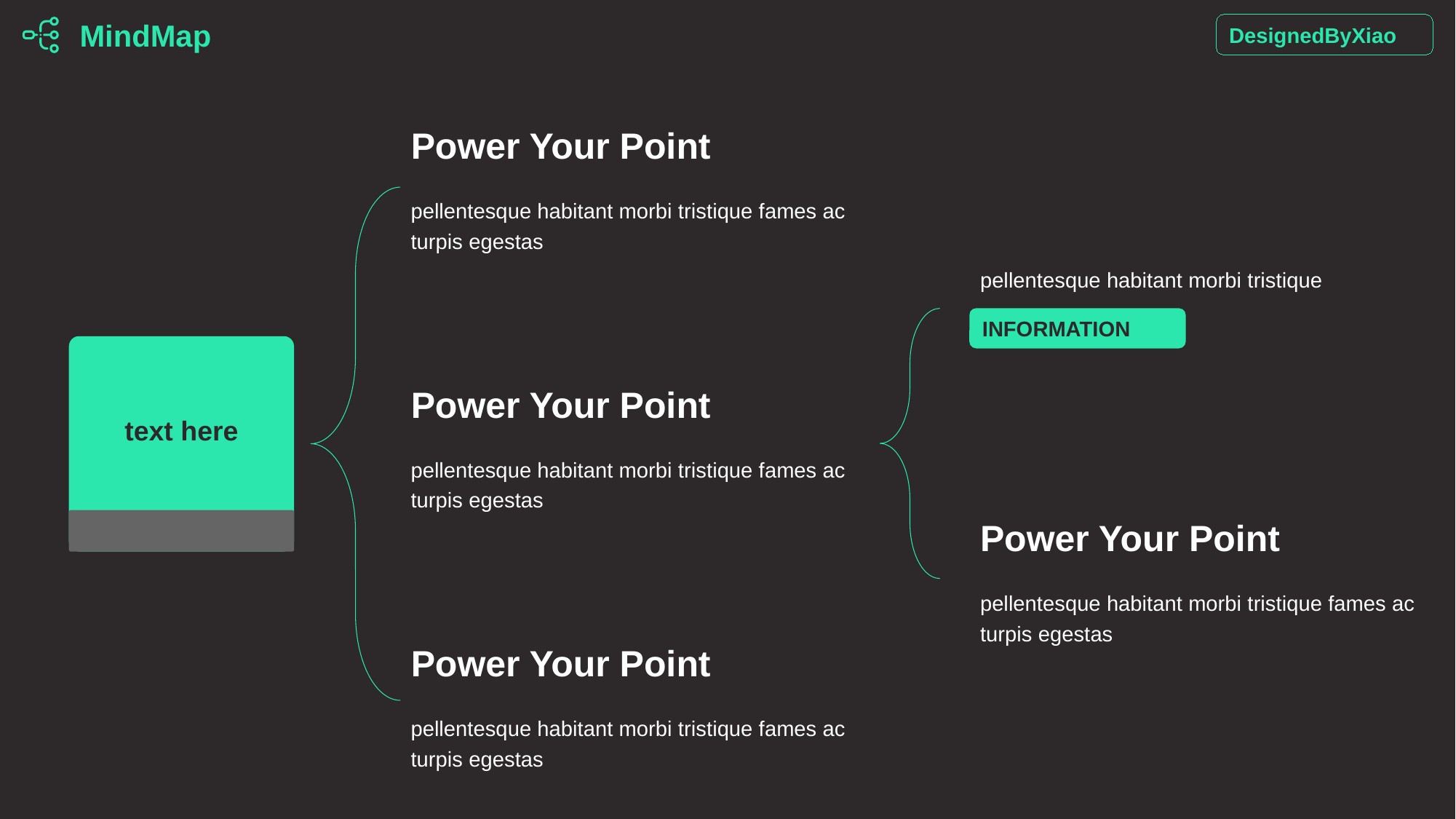

MindMap
DesignedByXiao

Power Your Point

pellentesque habitant morbi tristique fames ac turpis egestas
pellentesque habitant morbi tristique
INFORMATION

Power Your Point
text here
pellentesque habitant morbi tristique fames ac turpis egestas
Power Your Point

pellentesque habitant morbi tristique fames ac turpis egestas
Power Your Point
pellentesque habitant morbi tristique fames ac turpis egestas